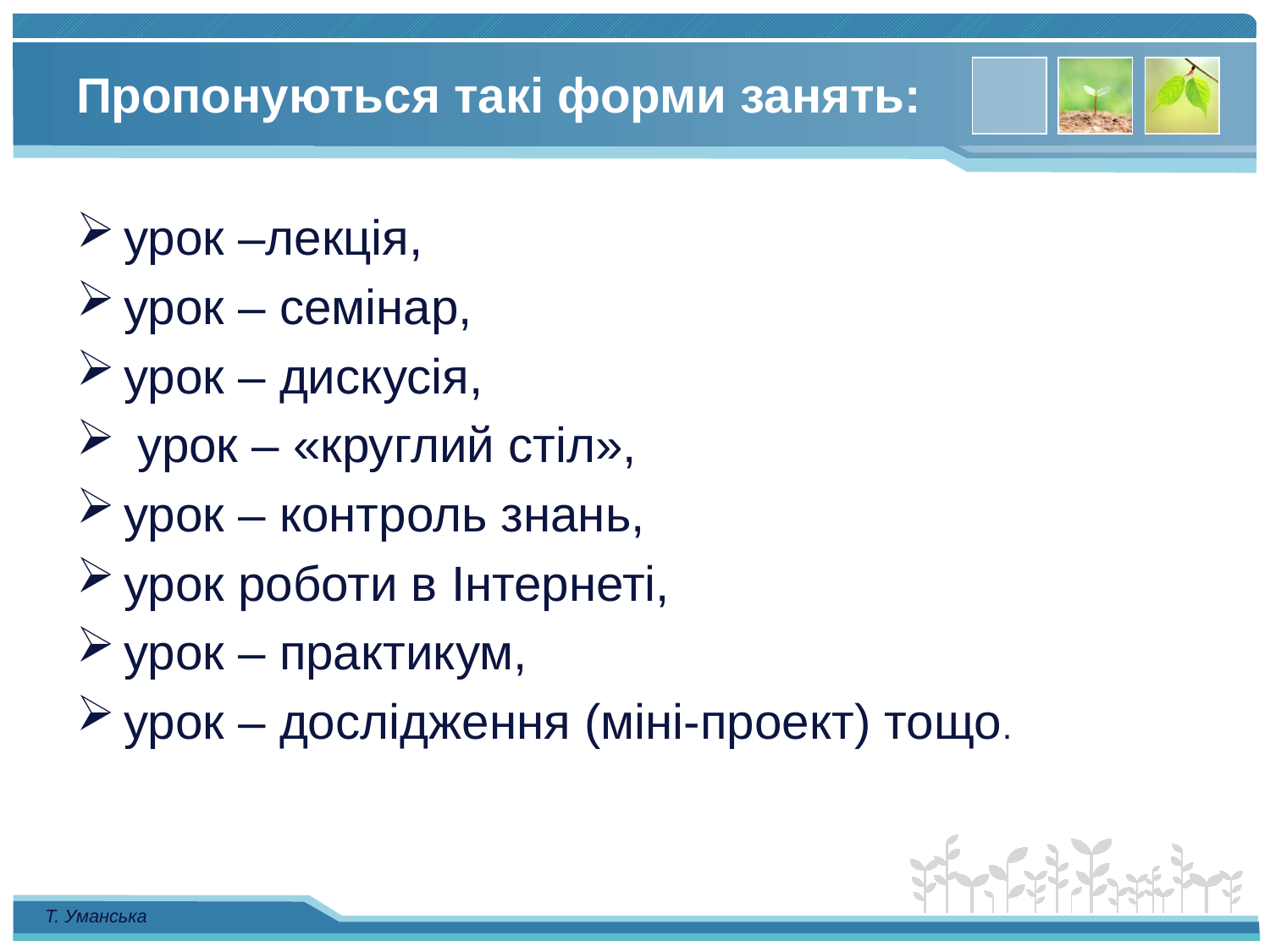

# Пропонуються такі форми занять:
урок –лекція,
урок – семінар,
урок – дискусія,
 урок – «круглий стіл»,
урок – контроль знань,
урок роботи в Інтернеті,
урок – практикум,
урок – дослідження (міні-проект) тощо.